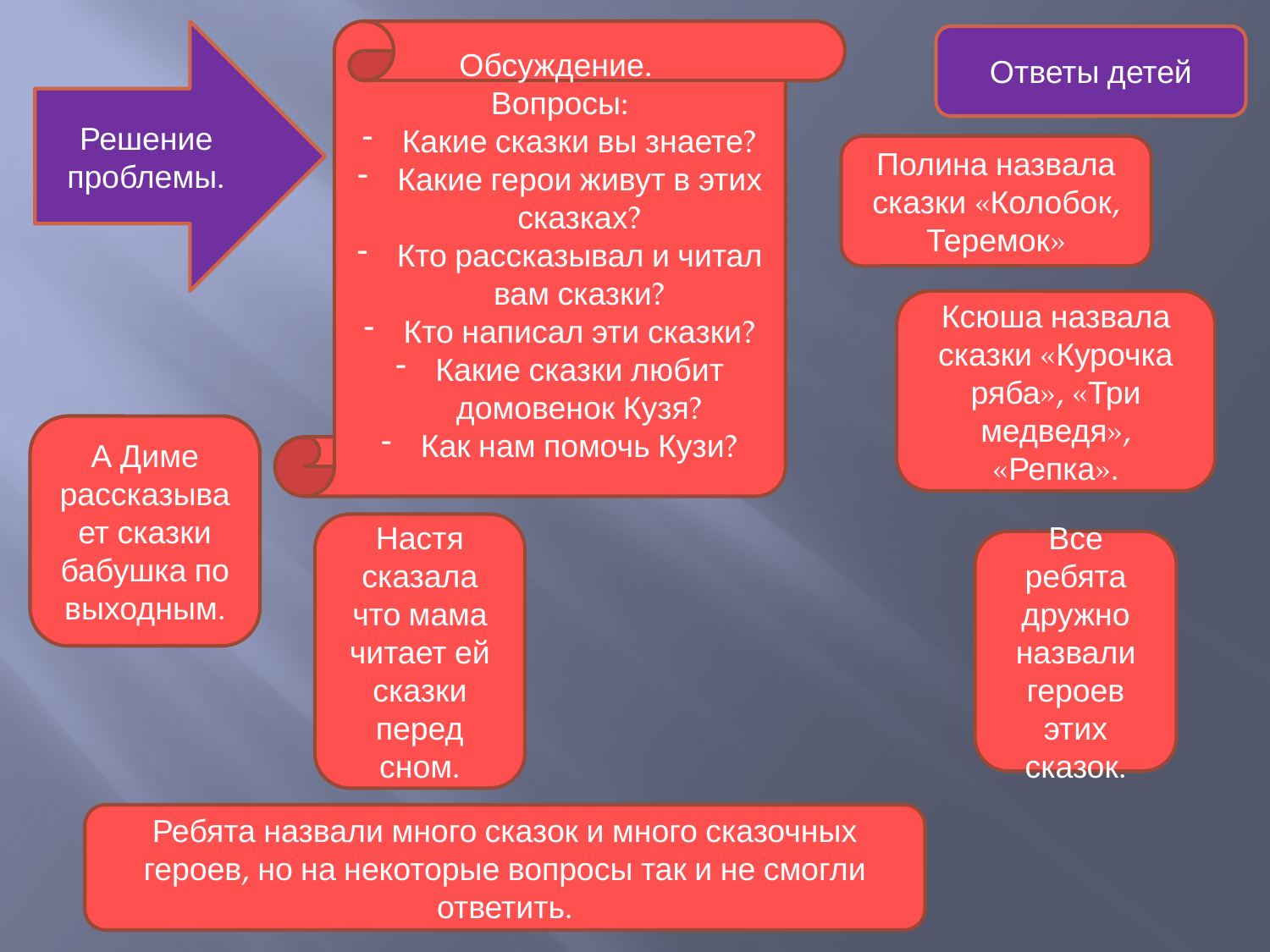

Решение проблемы.
Обсуждение.
Вопросы:
Какие сказки вы знаете?
Какие герои живут в этих сказках?
Кто рассказывал и читал вам сказки?
Кто написал эти сказки?
Какие сказки любит домовенок Кузя?
Как нам помочь Кузи?

Ответы детей
Полина назвала сказки «Колобок, Теремок»
Ксюша назвала сказки «Курочка ряба», «Три медведя», «Репка».
А Диме рассказывает сказки бабушка по выходным.
Настя сказала что мама читает ей сказки перед сном.
Все ребята дружно назвали героев этих сказок.
Ребята назвали много сказок и много сказочных героев, но на некоторые вопросы так и не смогли ответить.